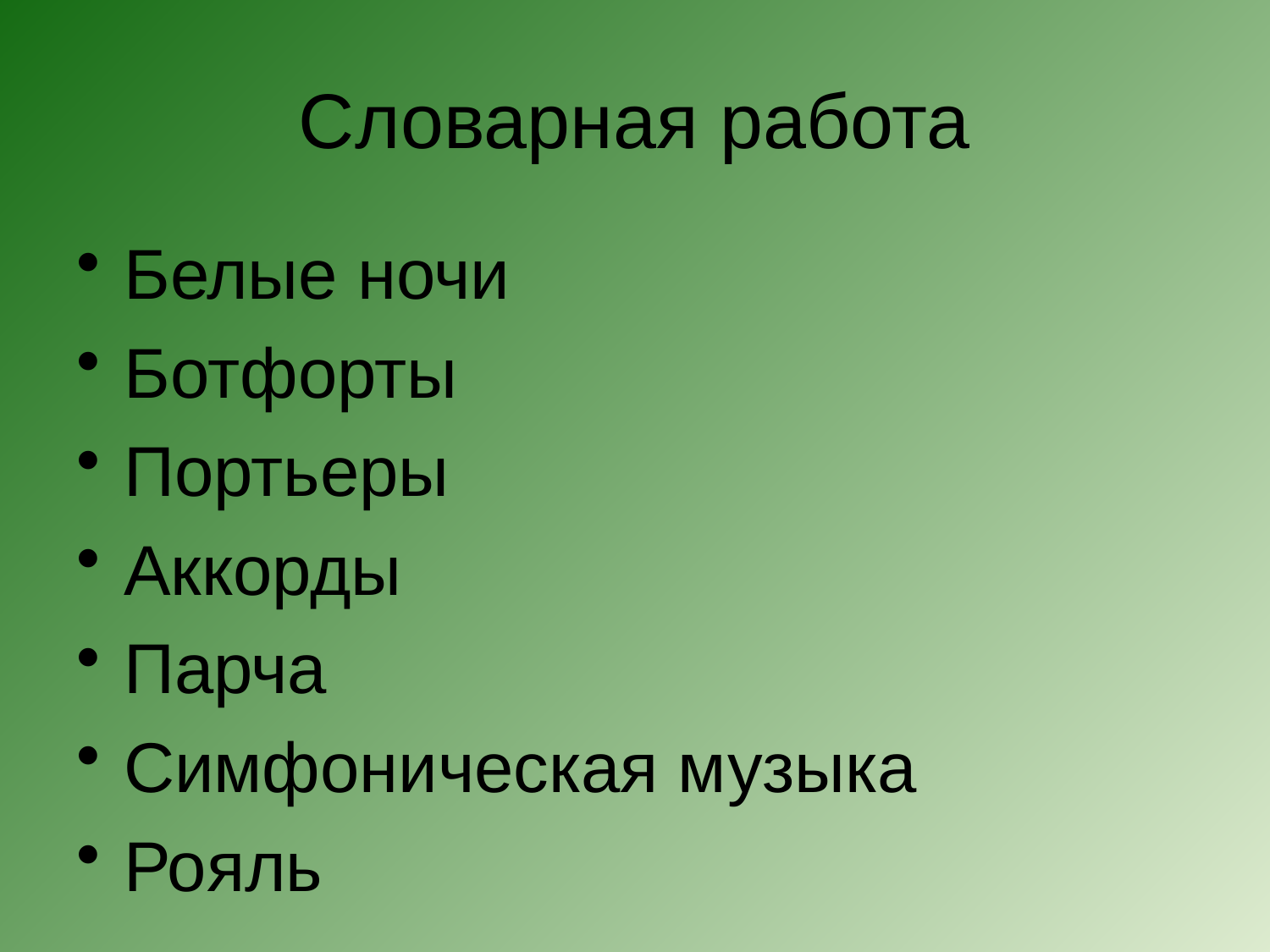

# Словарная работа
Белые ночи
Ботфорты
Портьеры
Аккорды
Парча
Симфоническая музыка
Рояль